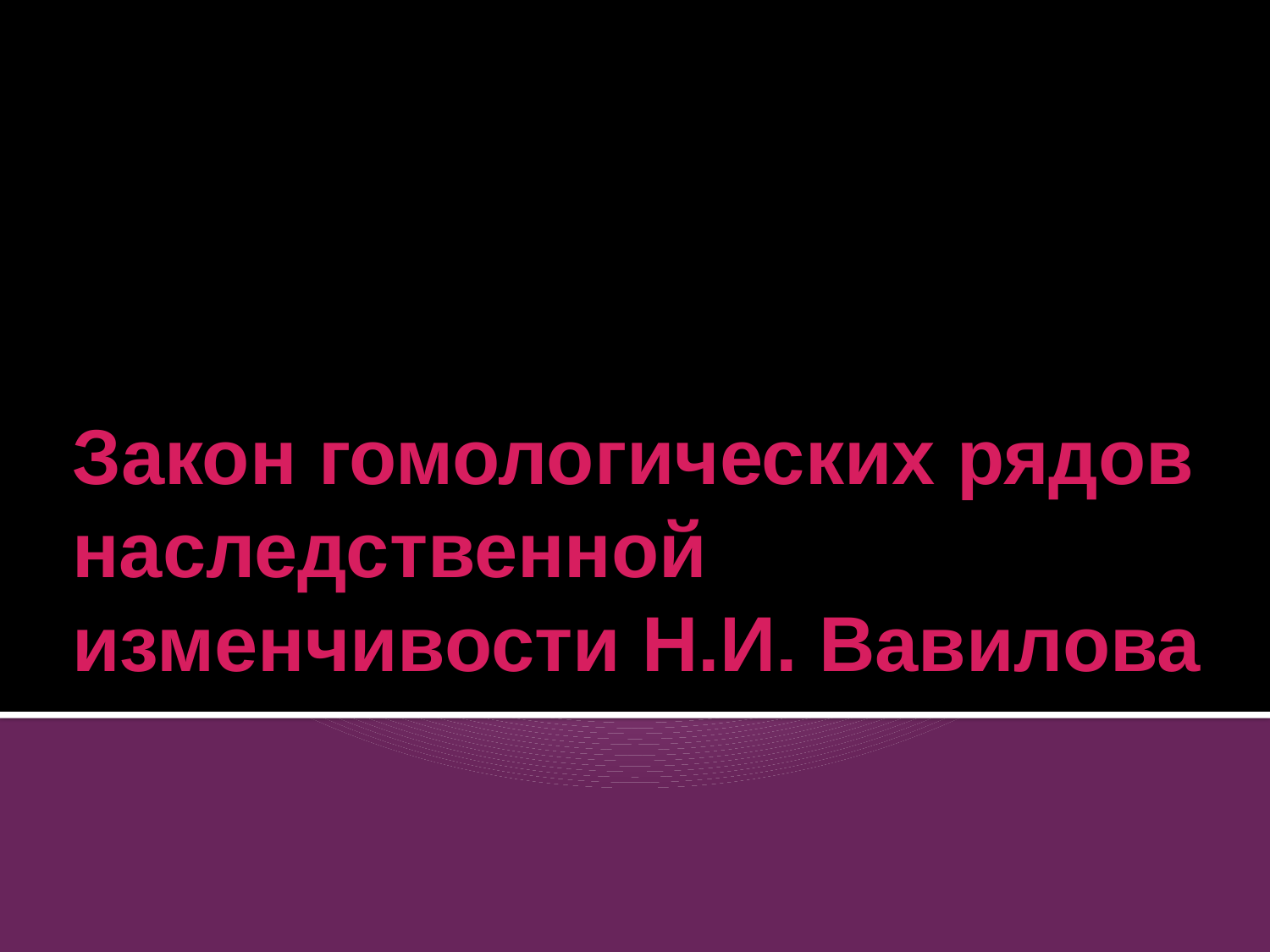

# Закон гомологических рядов наследственной изменчивости Н.И. Вавилова